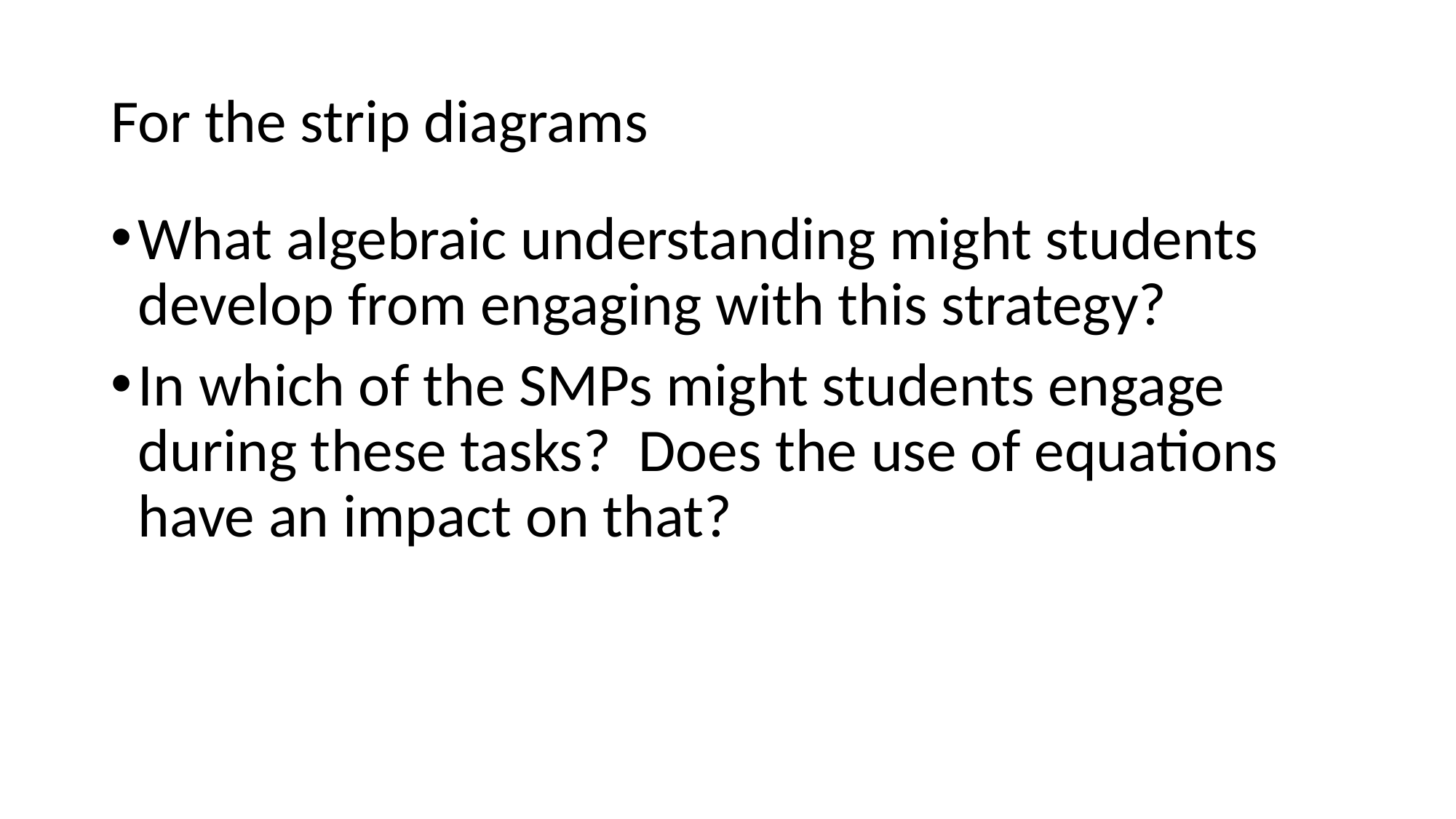

# For the strip diagrams
What algebraic understanding might students develop from engaging with this strategy?
In which of the SMPs might students engage during these tasks?  Does the use of equations have an impact on that?